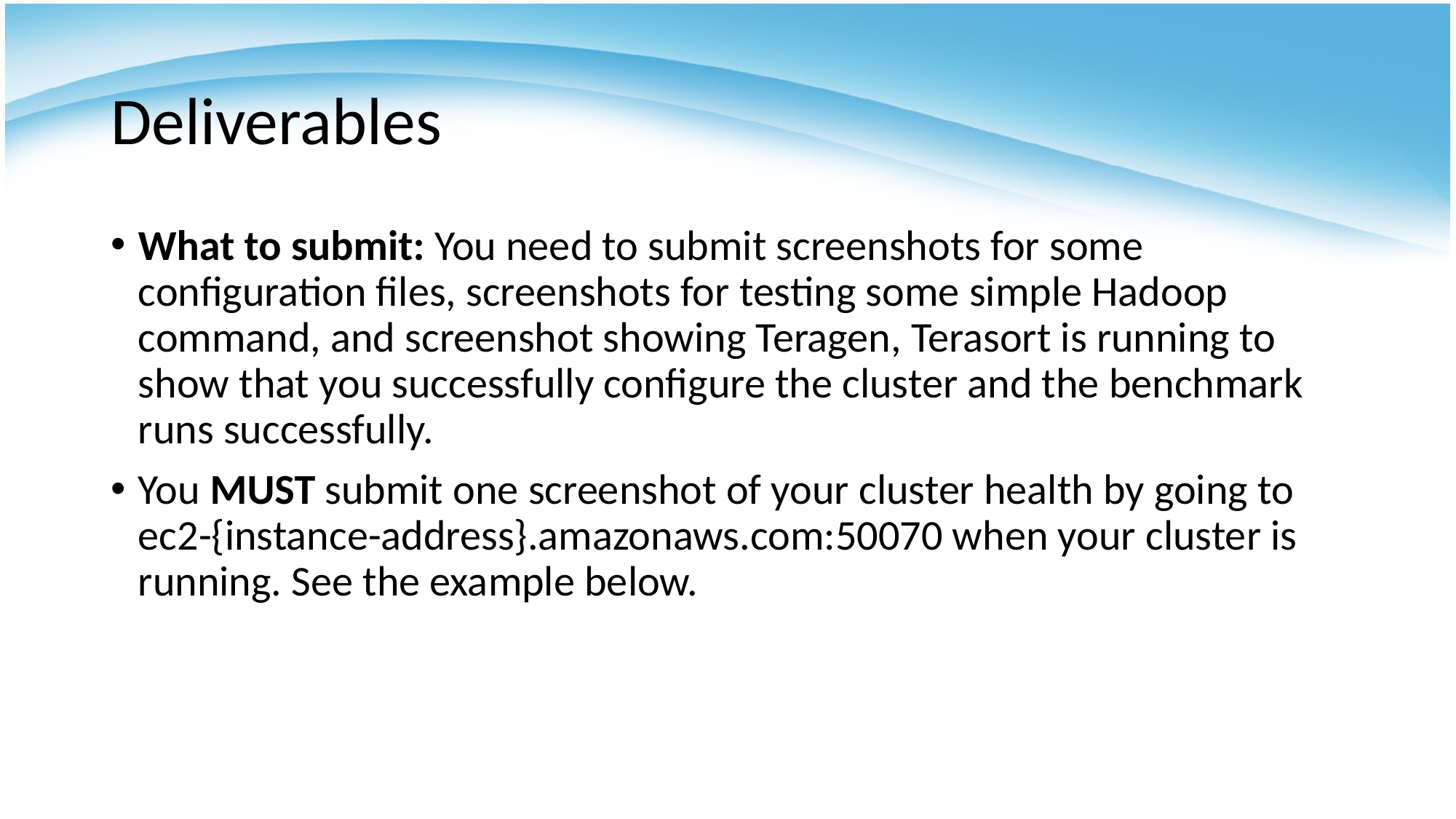

# Deliverables
What to submit: You need to submit screenshots for some configuration files, screenshots for testing some simple Hadoop command, and screenshot showing Teragen, Terasort is running to show that you successfully configure the cluster and the benchmark runs successfully.
You MUST submit one screenshot of your cluster health by going to ec2-{instance-address}.amazonaws.com:50070 when your cluster is running. See the example below.